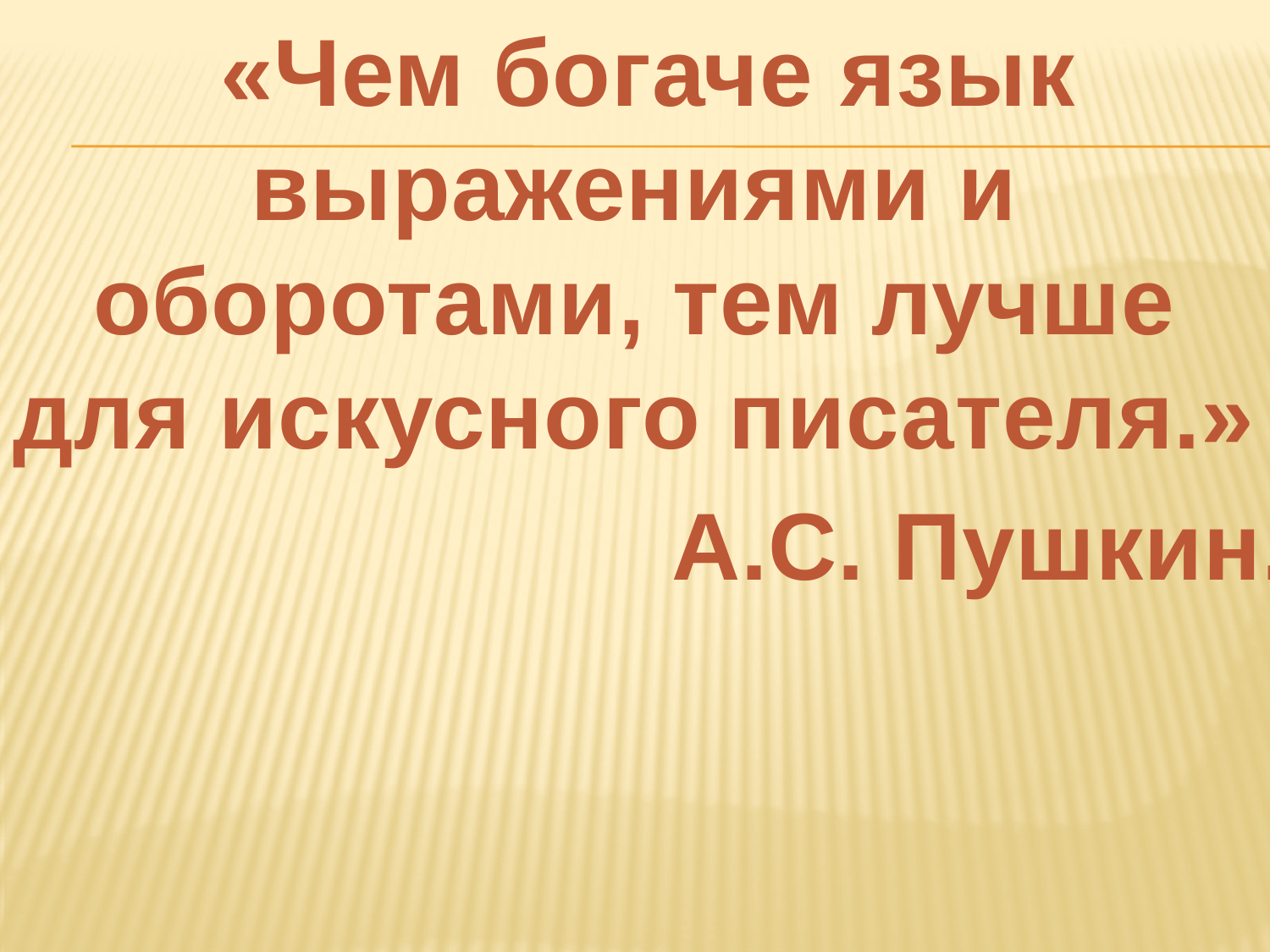

«Чем богаче язык выражениями и оборотами, тем лучше для искусного писателя.»
А.С. Пушкин.